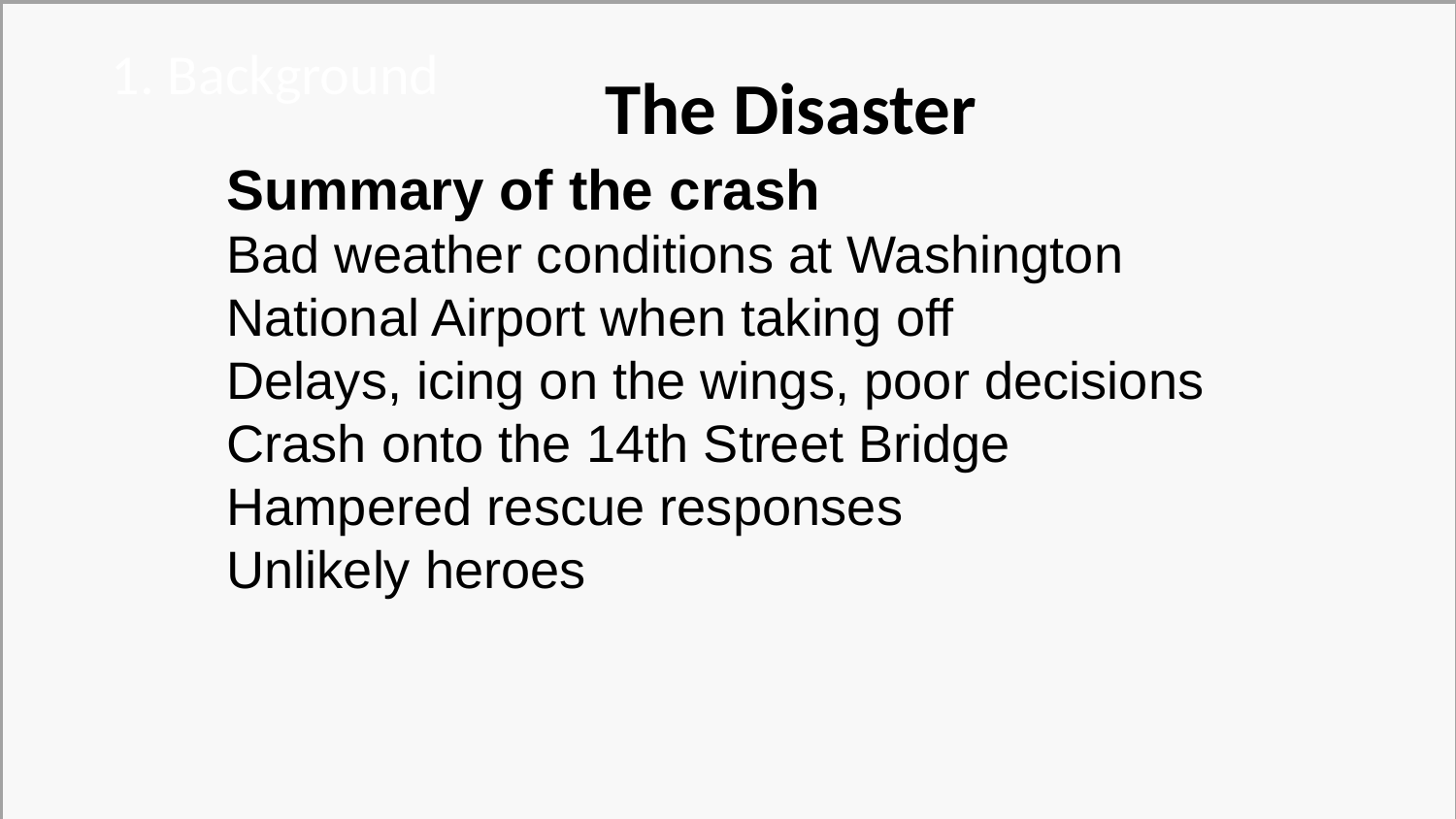

1. Background
The Disaster
Summary of the crash
Bad weather conditions at Washington National Airport when taking off
Delays, icing on the wings, poor decisions
Crash onto the 14th Street Bridge
Hampered rescue responses
Unlikely heroes